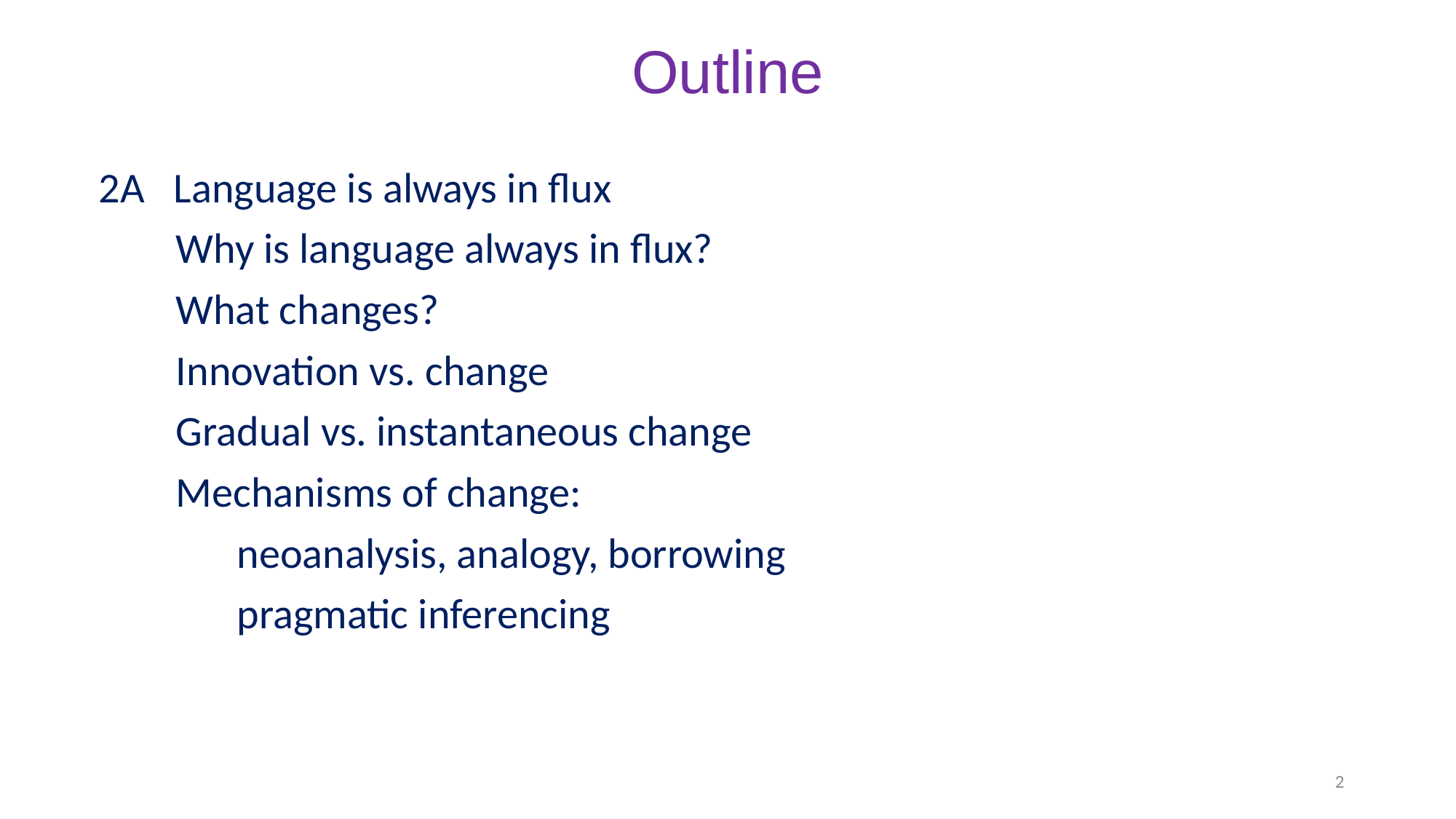

# Outline
2A   Language is always in flux
        Why is language always in flux?
        What changes?
        Innovation vs. change
        Gradual vs. instantaneous change
        Mechanisms of change:
	   neoanalysis, analogy, borrowing
 	   pragmatic inferencing

2